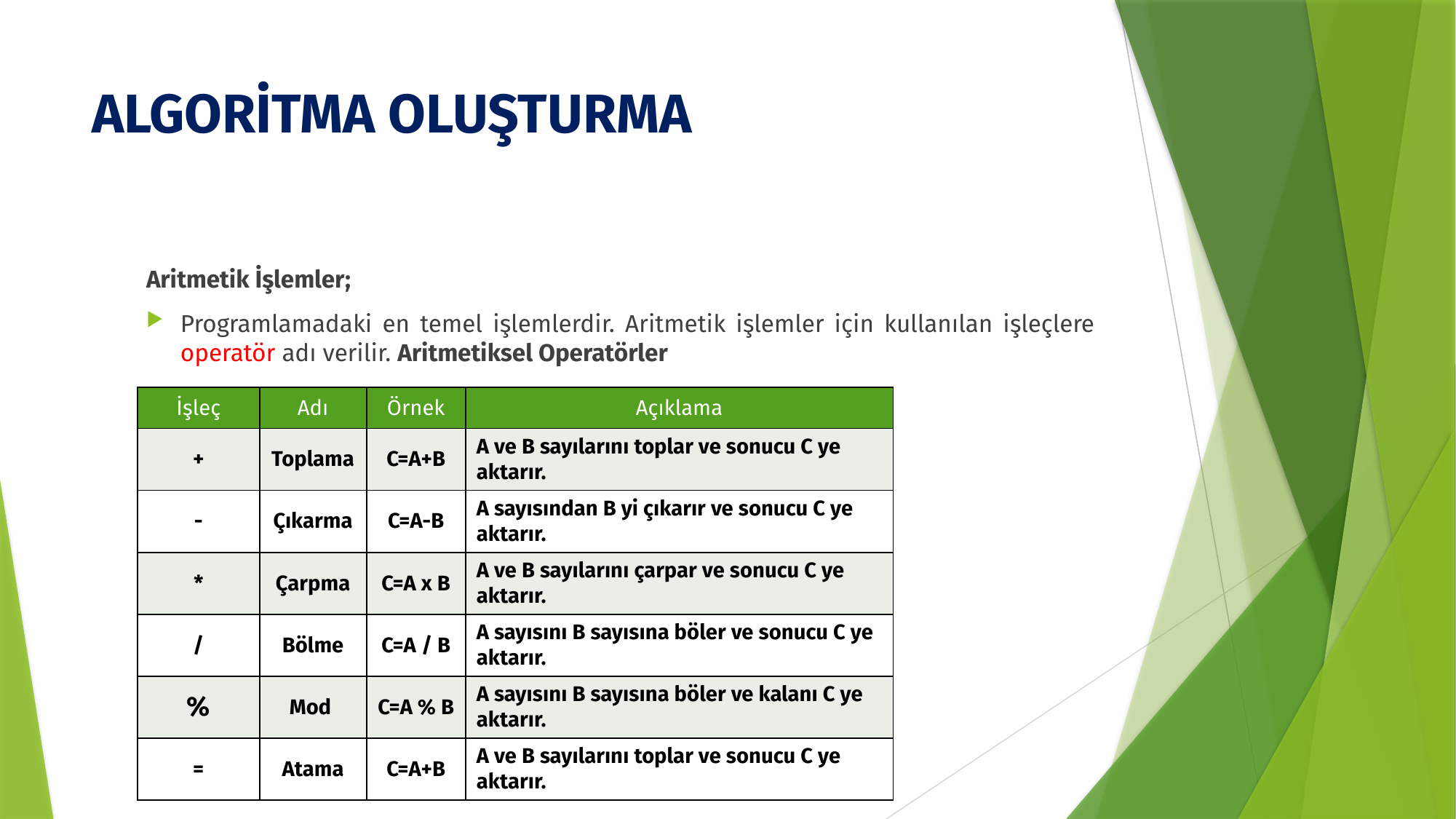

# ALGORİTMA OLUŞTURMA
Aritmetik İşlemler;
Programlamadaki en temel işlemlerdir. Aritmetik işlemler için kullanılan işleçlere operatör adı verilir. Aritmetiksel Operatörler

| İşleç | Adı | Örnek | Açıklama |
| --- | --- | --- | --- |
| + | Toplama | C=A+B | A ve B sayılarını toplar ve sonucu C ye aktarır. |
| - | Çıkarma | C=A-B | A sayısından B yi çıkarır ve sonucu C ye aktarır. |
| \* | Çarpma | C=A x B | A ve B sayılarını çarpar ve sonucu C ye aktarır. |
| / | Bölme | C=A / B | A sayısını B sayısına böler ve sonucu C ye aktarır. |
| % | Mod | C=A % B | A sayısını B sayısına böler ve kalanı C ye aktarır. |
| = | Atama | C=A+B | A ve B sayılarını toplar ve sonucu C ye aktarır. |